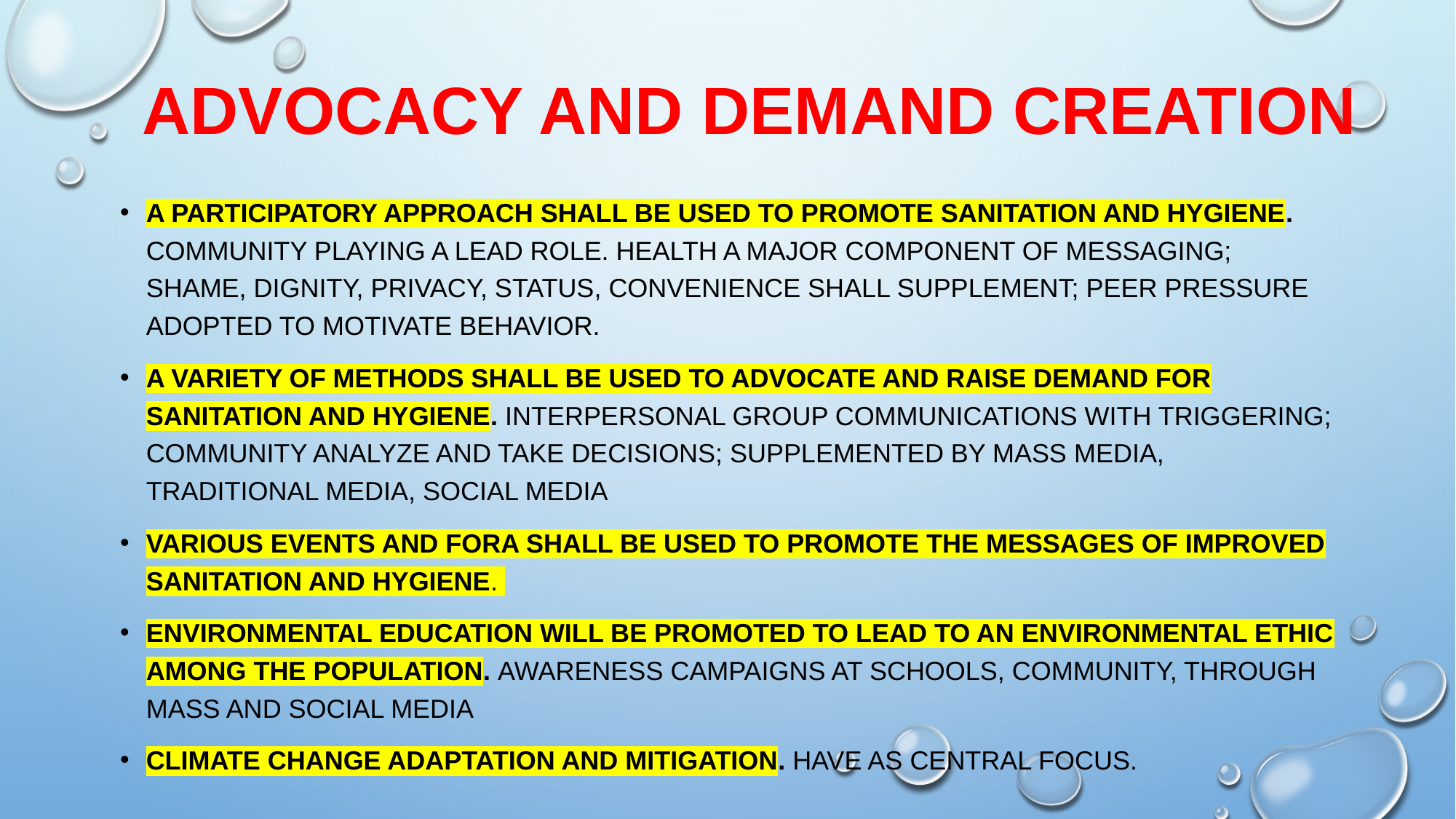

# Advocacy and demand creation
A participatory approach shall be used to promote sanitation and hygiene. community playing a lead role. health A major component of messaging; shame, dignity, privacy, status, convenience shall supplement; Peer pressure adopted to motivate behavior.
A variety of methods shall be used to advocate and raise demand for sanitation and hygiene. interpersonal group communications WITH TRIGGERING; community analyze and take decisions; supplemented by mass media, traditional media, social media
Various events and fora shall be used to promote the messages of improved sanitation and hygiene.
Environmental education will be promoted to lead to an environmental ethic among the population. Awareness campaigns at schools, community, through mass and social media
Climate change adaptation and mitigation. have as central focus.